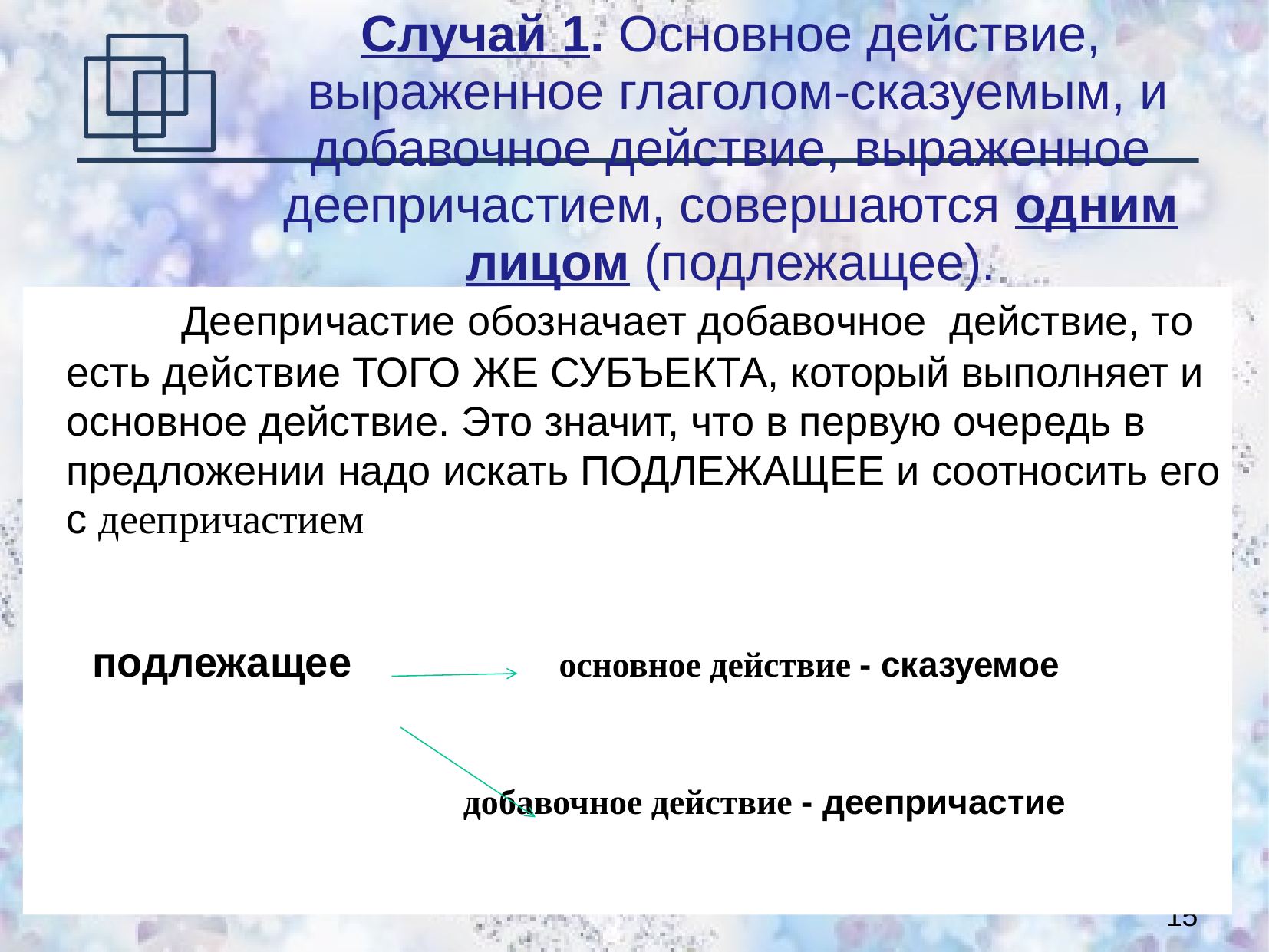

Случай 1. Основное действие,
 выраженное глаголом-сказуемым, и добавочное действие, выраженное деепричастием, совершаются одним лицом (подлежащее).
		Деепричастие обозначает добавочное  действие, то есть действие ТОГО ЖЕ СУБЪЕКТА, который выполняет и основное действие. Это значит, что в первую очередь в предложении надо искать ПОДЛЕЖАЩЕЕ и соотносить его с деепричастием

      подлежащее                  основное действие - сказуемое

                                             добавочное действие - деепричастие